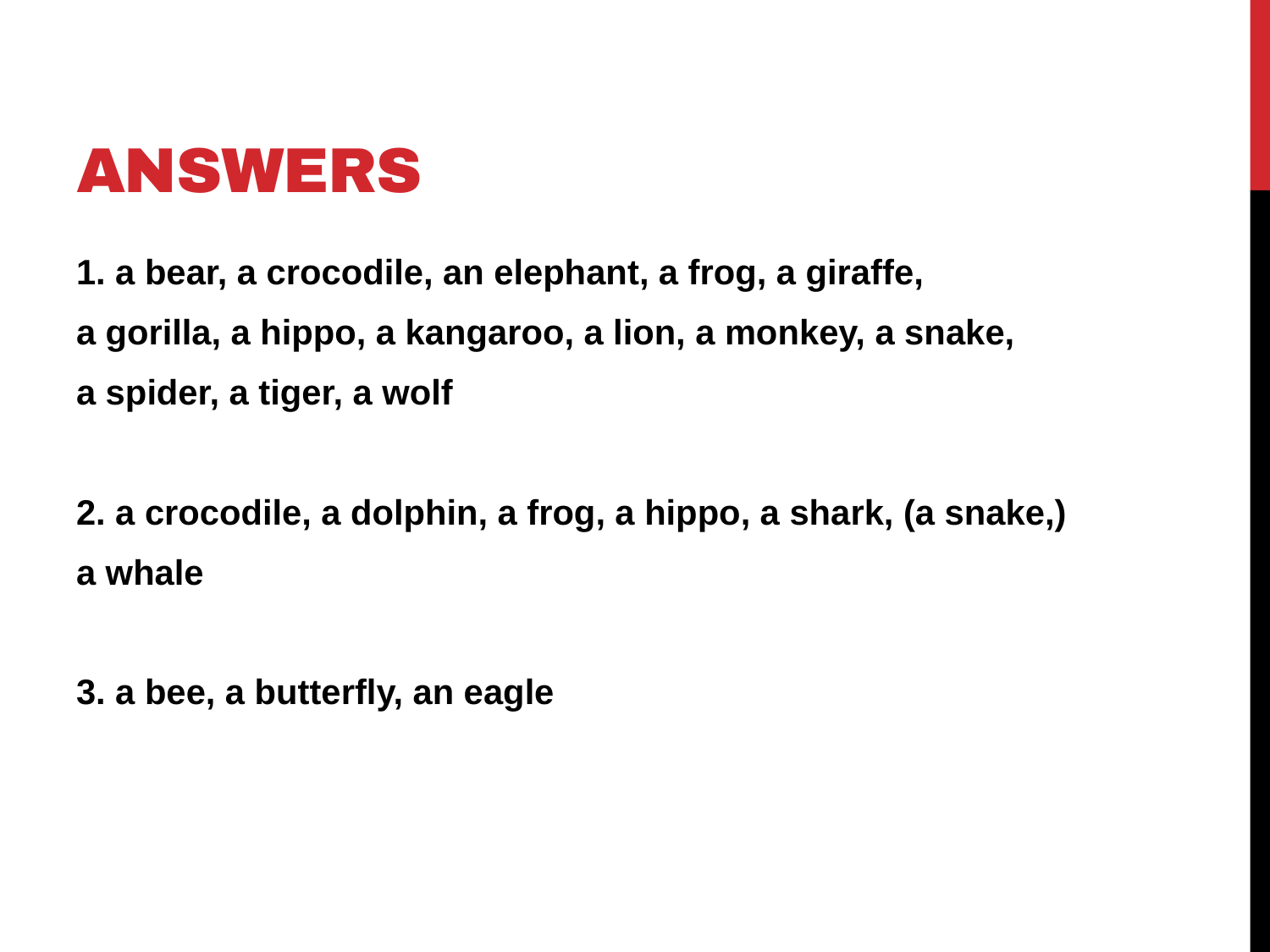

# Answers
1. a bear, a crocodile, an elephant, a frog, a giraffe,
a gorilla, a hippo, a kangaroo, a lion, a monkey, a snake,
a spider, a tiger, a wolf

2. a crocodile, a dolphin, a frog, a hippo, a shark, (a snake,)
a whale

3. a bee, a butterfly, an eagle